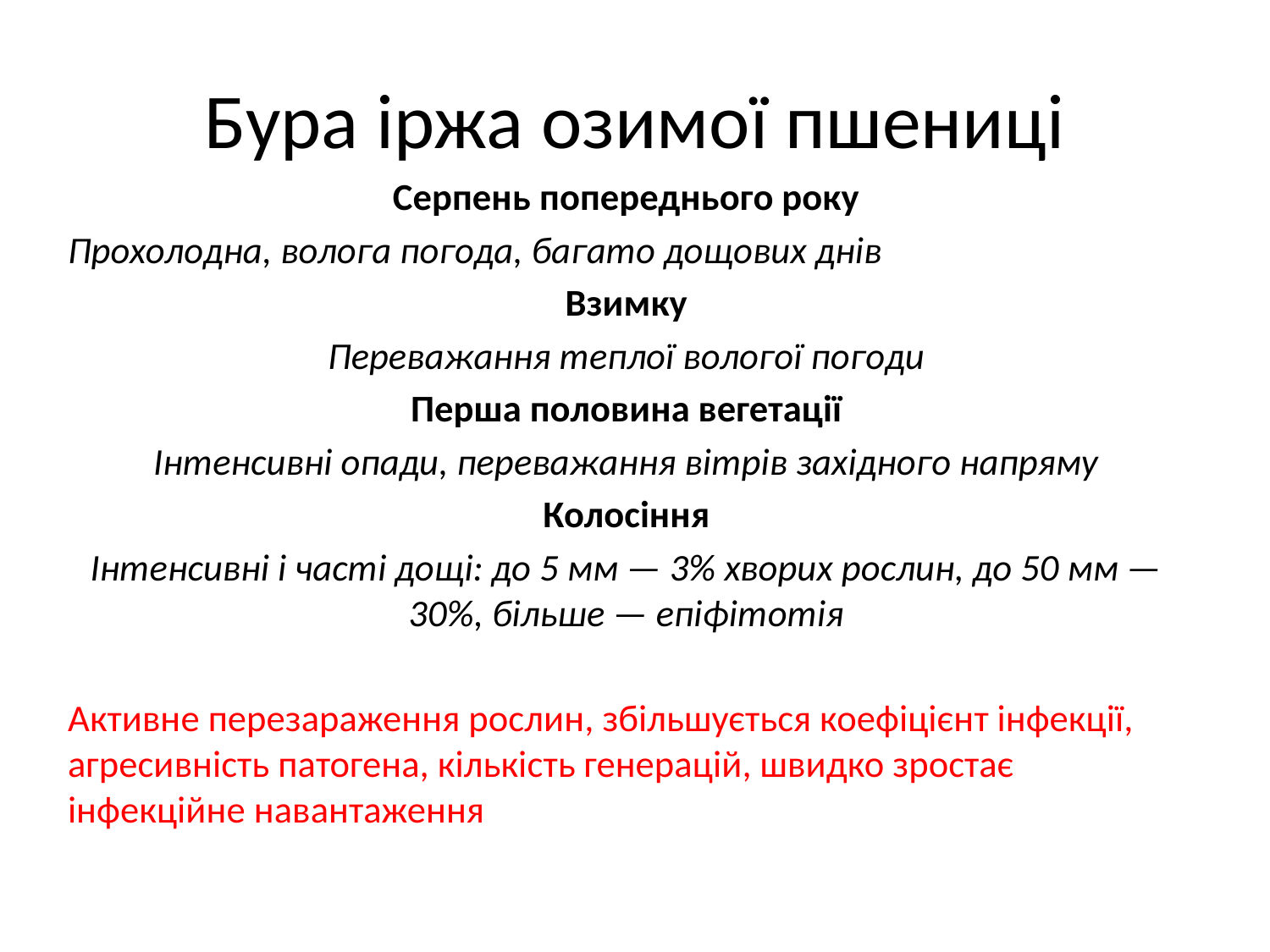

# Бура іржа озимої пшениці
Серпень попереднього року
Прохолодна, волога погода, багато дощових днів
Взимку
Переважання теплої вологої погоди
Перша половина вегетації
Інтенсивні опади, переважання вітрів західного напряму
Колосіння
Інтенсивні і часті дощі: до 5 мм — 3% хворих рослин, до 50 мм — 30%, більше — епіфітотія

Активне перезараження рослин, збільшується коефіцієнт інфекції, агресивність патогена, кількість генерацій, швидко зростає інфекційне навантаження